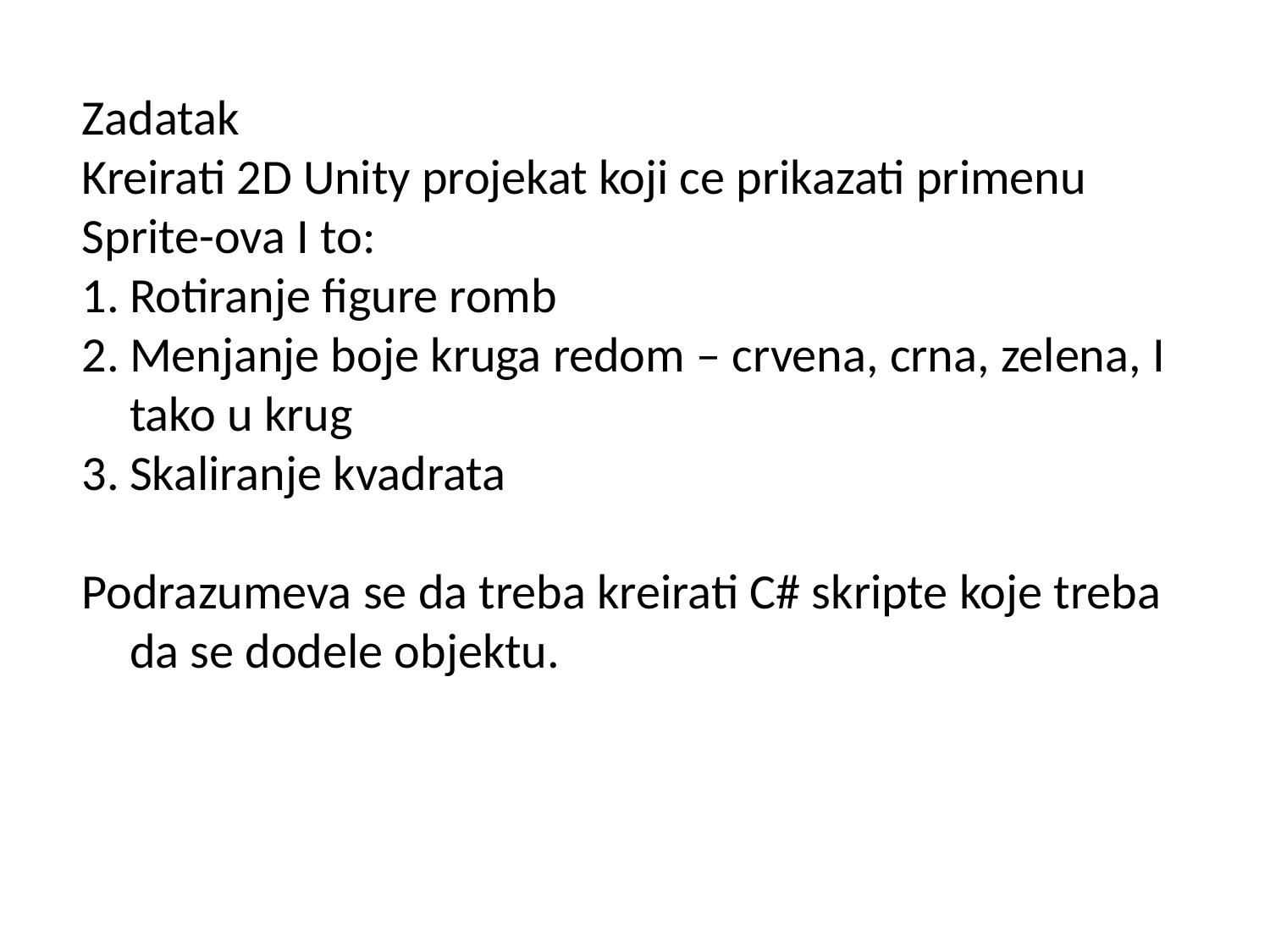

Zadatak
Kreirati 2D Unity projekat koji ce prikazati primenu Sprite-ova I to:
Rotiranje figure romb
Menjanje boje kruga redom – crvena, crna, zelena, I tako u krug
Skaliranje kvadrata

Podrazumeva se da treba kreirati C# skripte koje treba da se dodele objektu.